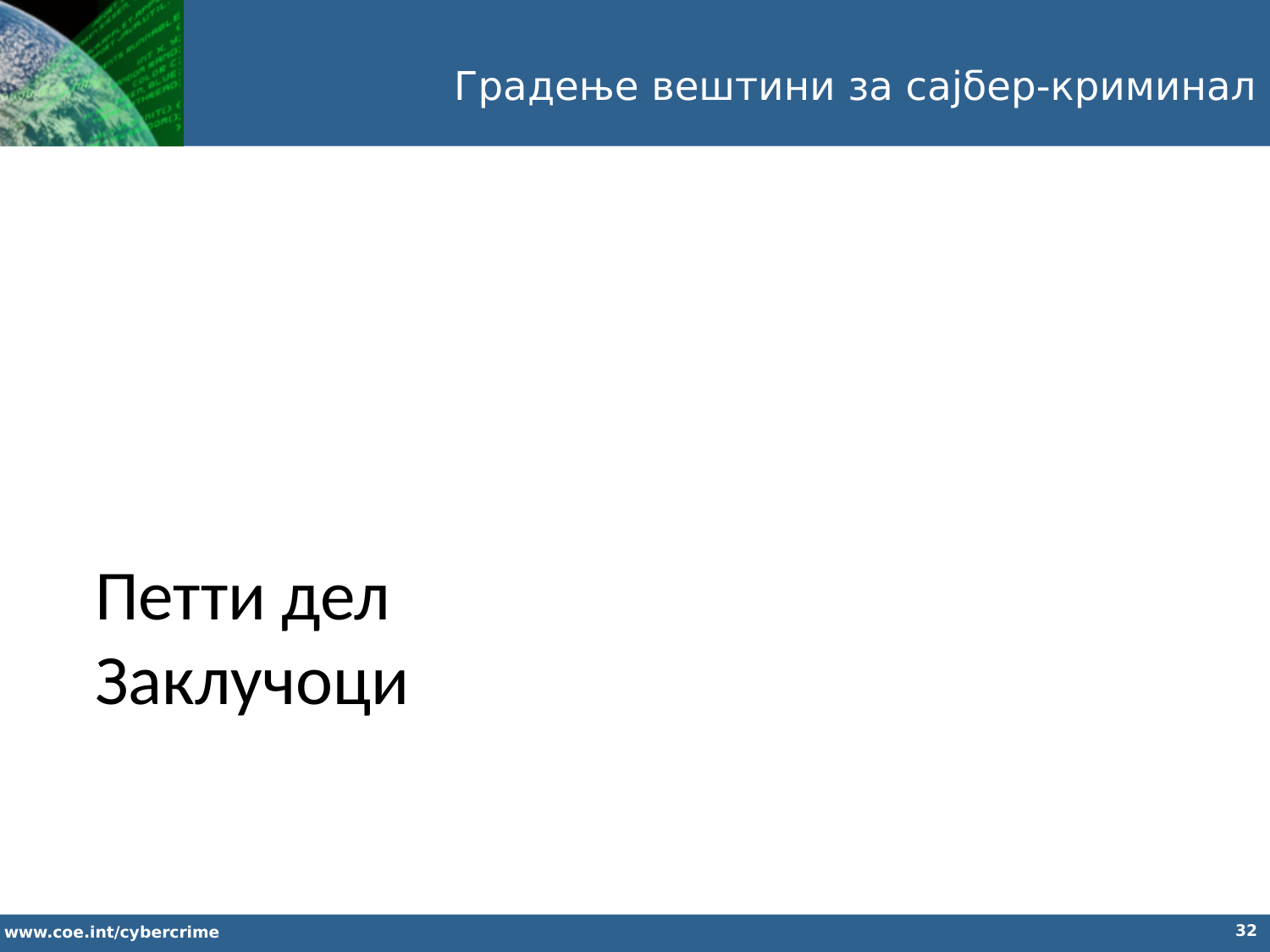

Градење вештини за сајбер-криминал

Петти дел
Заклучоци
32